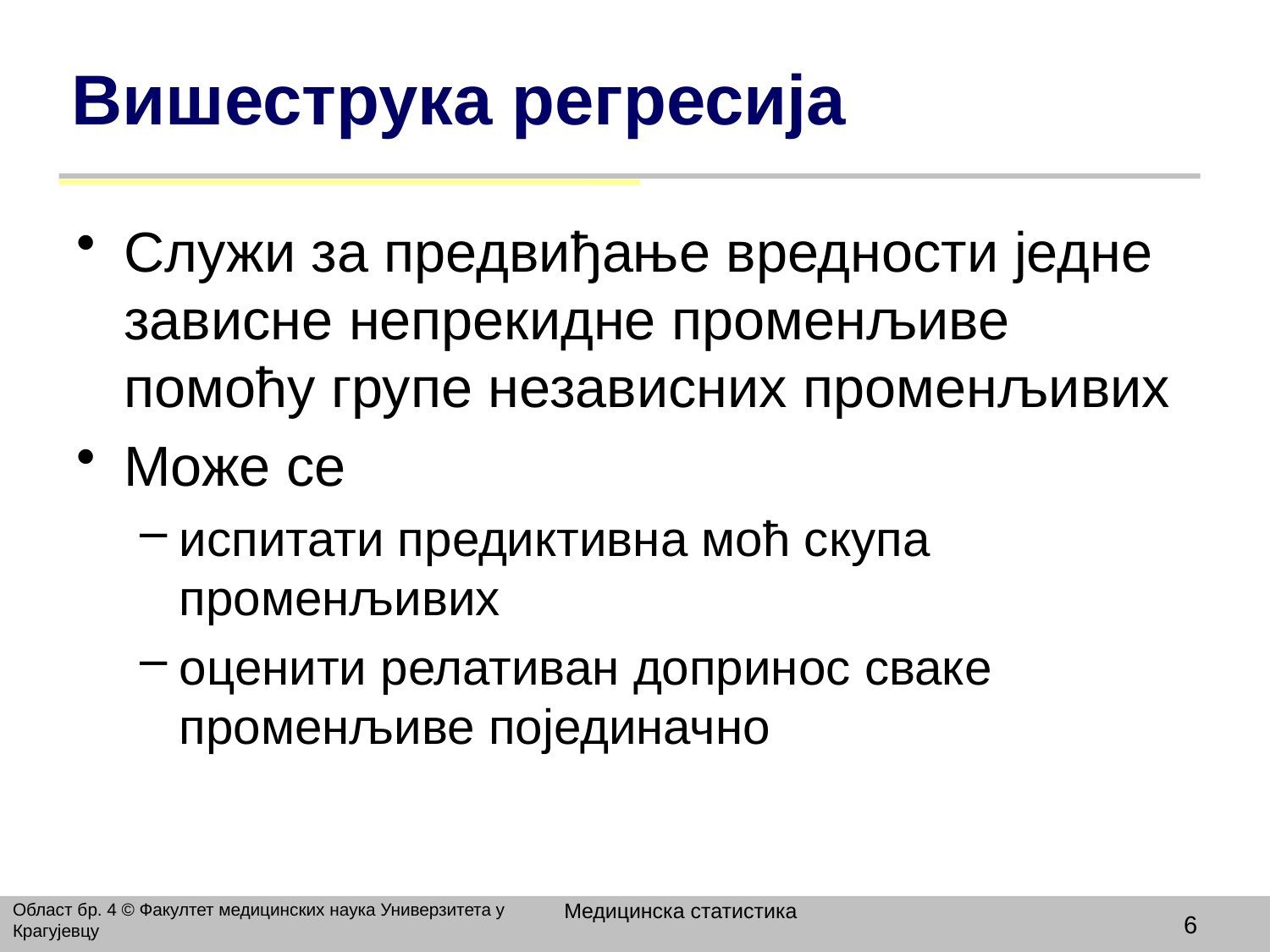

# Вишеструка регресија
Служи за предвиђање вредности једне зависне непрекидне променљиве помоћу групе независних променљивих
Може се
испитати предиктивна моћ скупа променљивих
оценити релативан допринос сваке променљиве појединачно

Медицинска статистика
Област бр. 4 © Факултет медицинских наука Универзитета у Крагујевцу
6